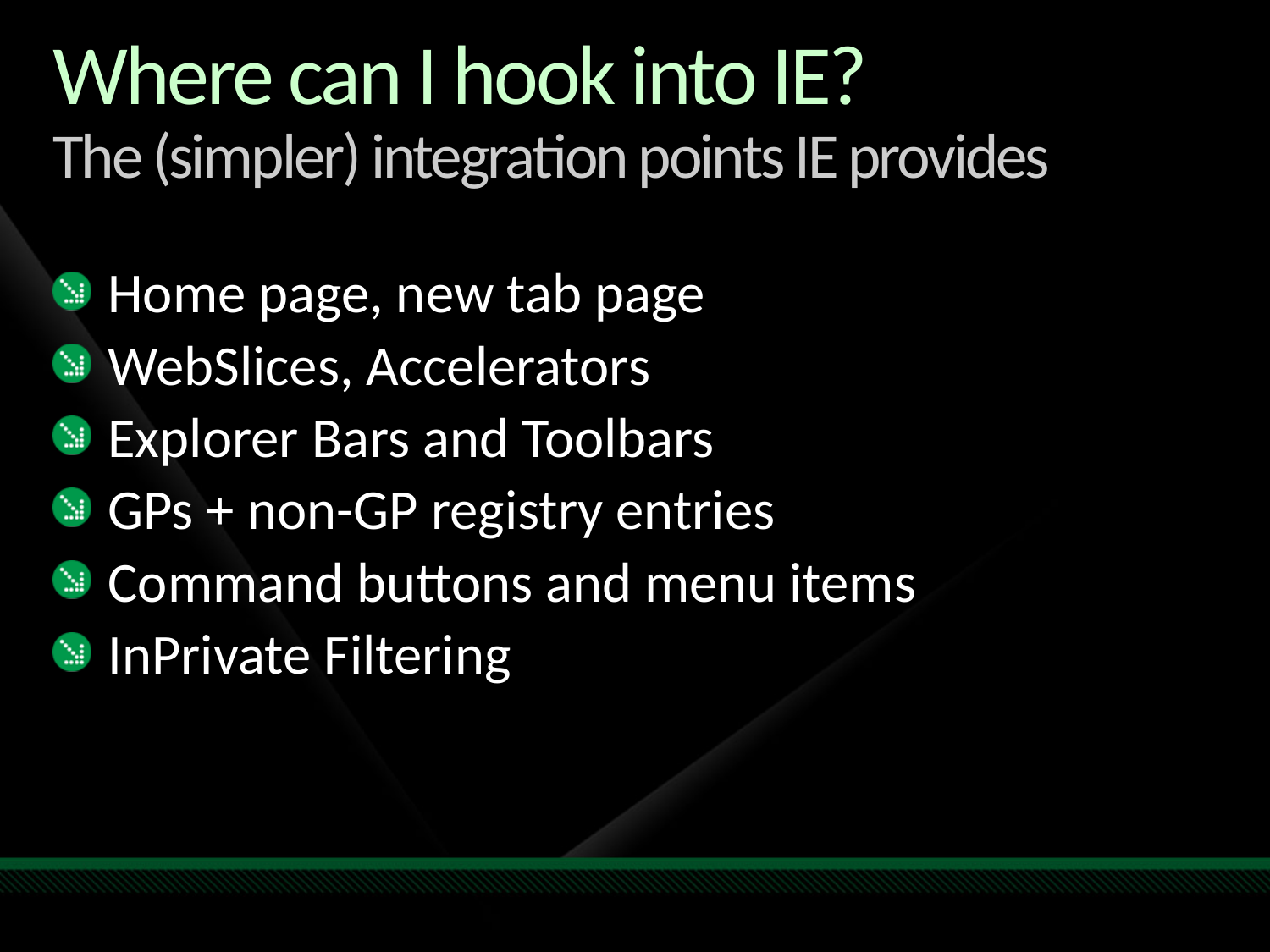

# Where can I hook into IE? The (simpler) integration points IE provides
Home page, new tab page
WebSlices, Accelerators
Explorer Bars and Toolbars
GPs + non-GP registry entries
Command buttons and menu items
InPrivate Filtering